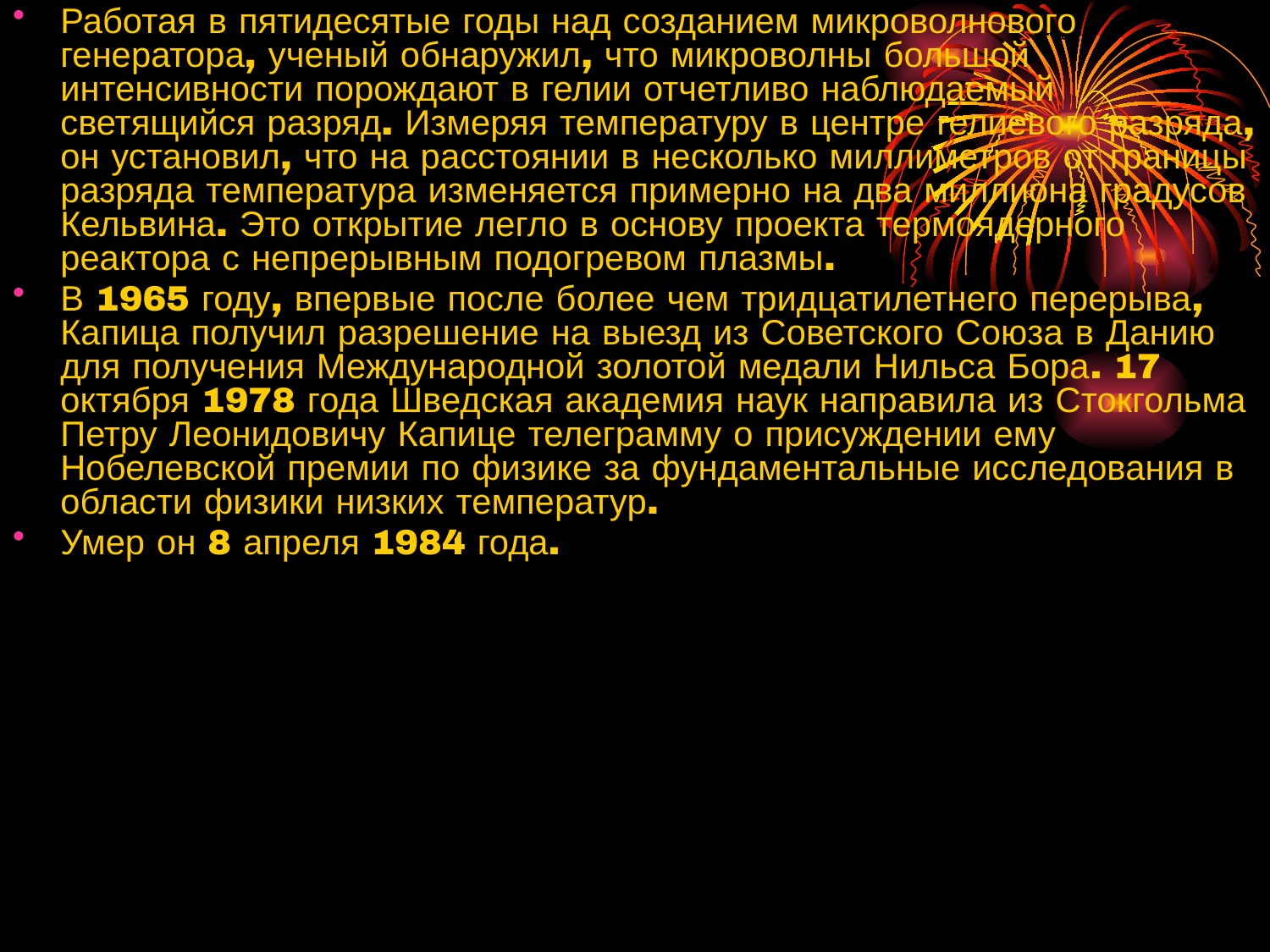

Работая в пятидесятые годы над созданием микроволнового генератора, ученый обнаружил, что микроволны большой интенсивности порождают в гелии отчетливо наблюдаемый светящийся разряд. Измеряя температуру в центре гелиевого разряда, он установил, что на расстоянии в несколько миллиметров от границы разряда температура изменяется примерно на два миллиона градусов Кельвина. Это открытие легло в основу проекта термоядерного реактора с непрерывным подогревом плазмы.
В 1965 году, впервые после более чем тридцатилетнего перерыва, Капица получил разрешение на выезд из Советского Союза в Данию для получения Международной золотой медали Нильса Бора. 17 октября 1978 года Шведская академия наук направила из Стокгольма Петру Леонидовичу Капице телеграмму о присуждении ему Нобелевской премии по физике за фундаментальные исследования в области физики низких температур.
Умер он 8 апреля 1984 года.